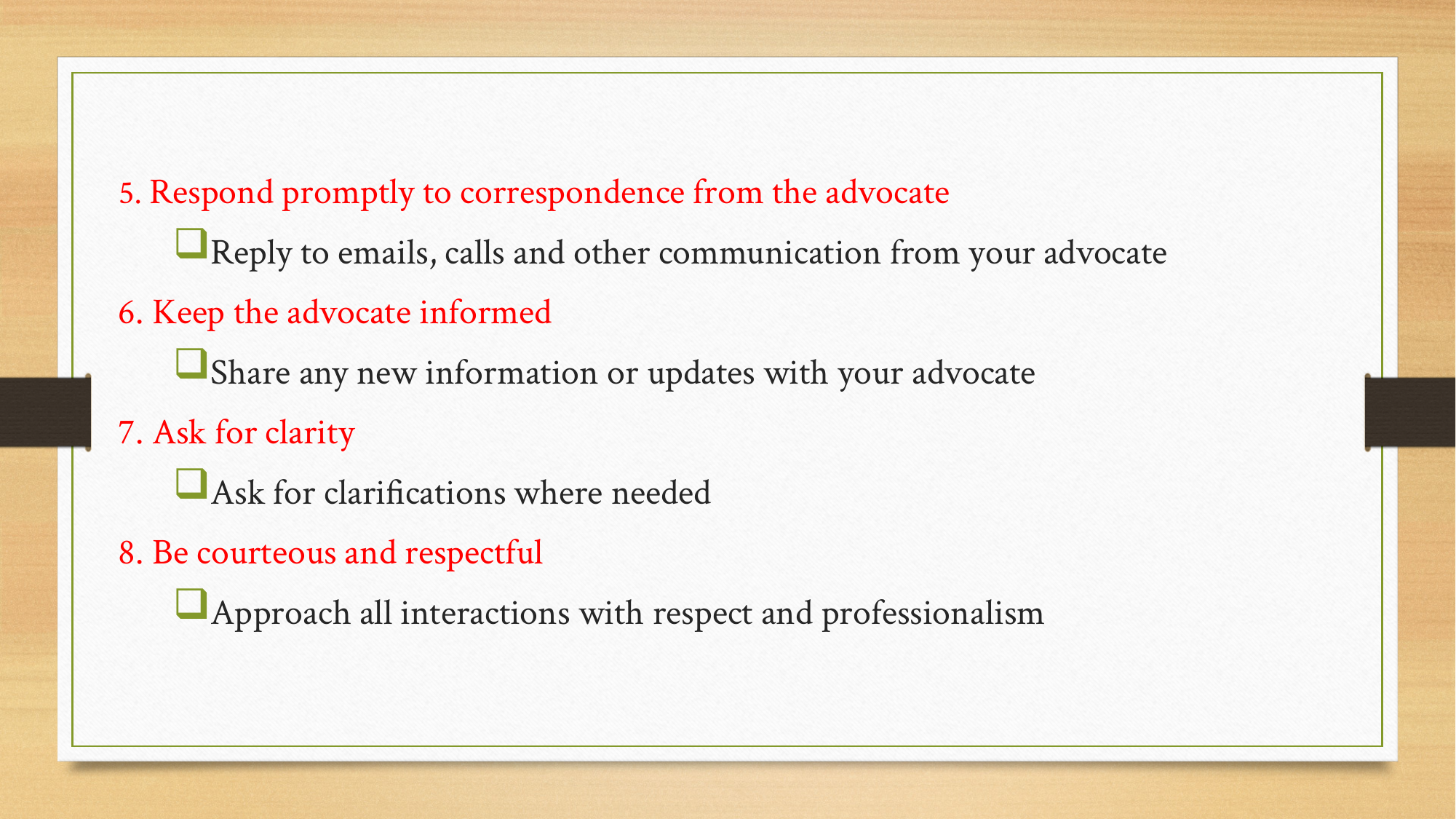

5. Respond promptly to correspondence from the advocate
Reply to emails, calls and other communication from your advocate
6. Keep the advocate informed
Share any new information or updates with your advocate
7. Ask for clarity
Ask for clarifications where needed
8. Be courteous and respectful
Approach all interactions with respect and professionalism